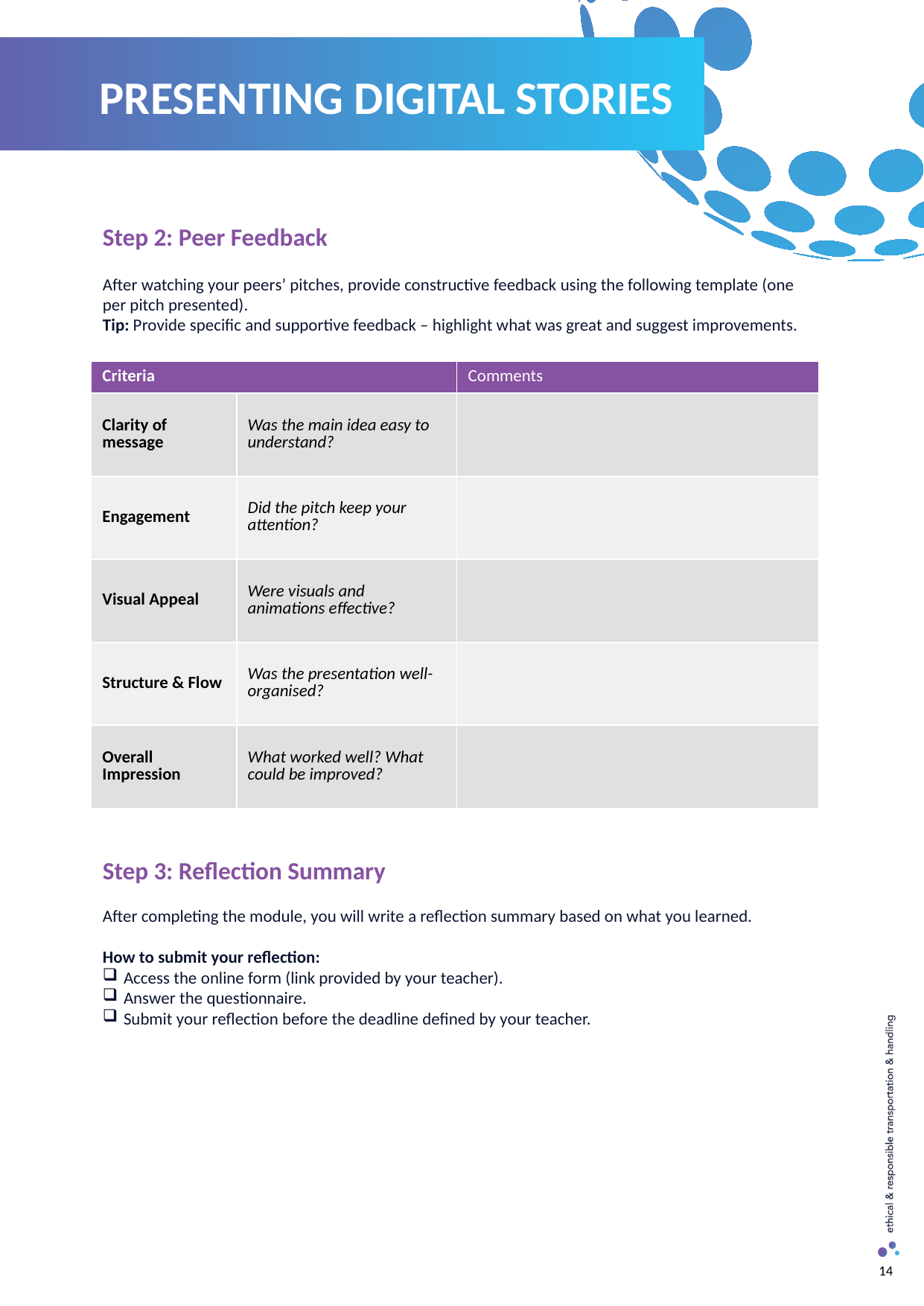

PRESENTING DIGITAL STORIES

Step 2: Peer Feedback

After watching your peers’ pitches, provide constructive feedback using the following template (one per pitch presented).
Tip: Provide specific and supportive feedback – highlight what was great and suggest improvements.

Step 3: Reflection Summary

After completing the module, you will write a reflection summary based on what you learned.

How to submit your reflection:
Access the online form (link provided by your teacher).
Answer the questionnaire.
Submit your reflection before the deadline defined by your teacher.

| Criteria |  | Comments |
| --- | --- | --- |
| Clarity of message | Was the main idea easy to understand? |  |
| Engagement | Did the pitch keep your attention? |  |
| Visual Appeal | Were visuals and animations effective? |  |
| Structure & Flow | Was the presentation well-organised? |  |
| Overall Impression | What worked well? What could be improved? |  |
14